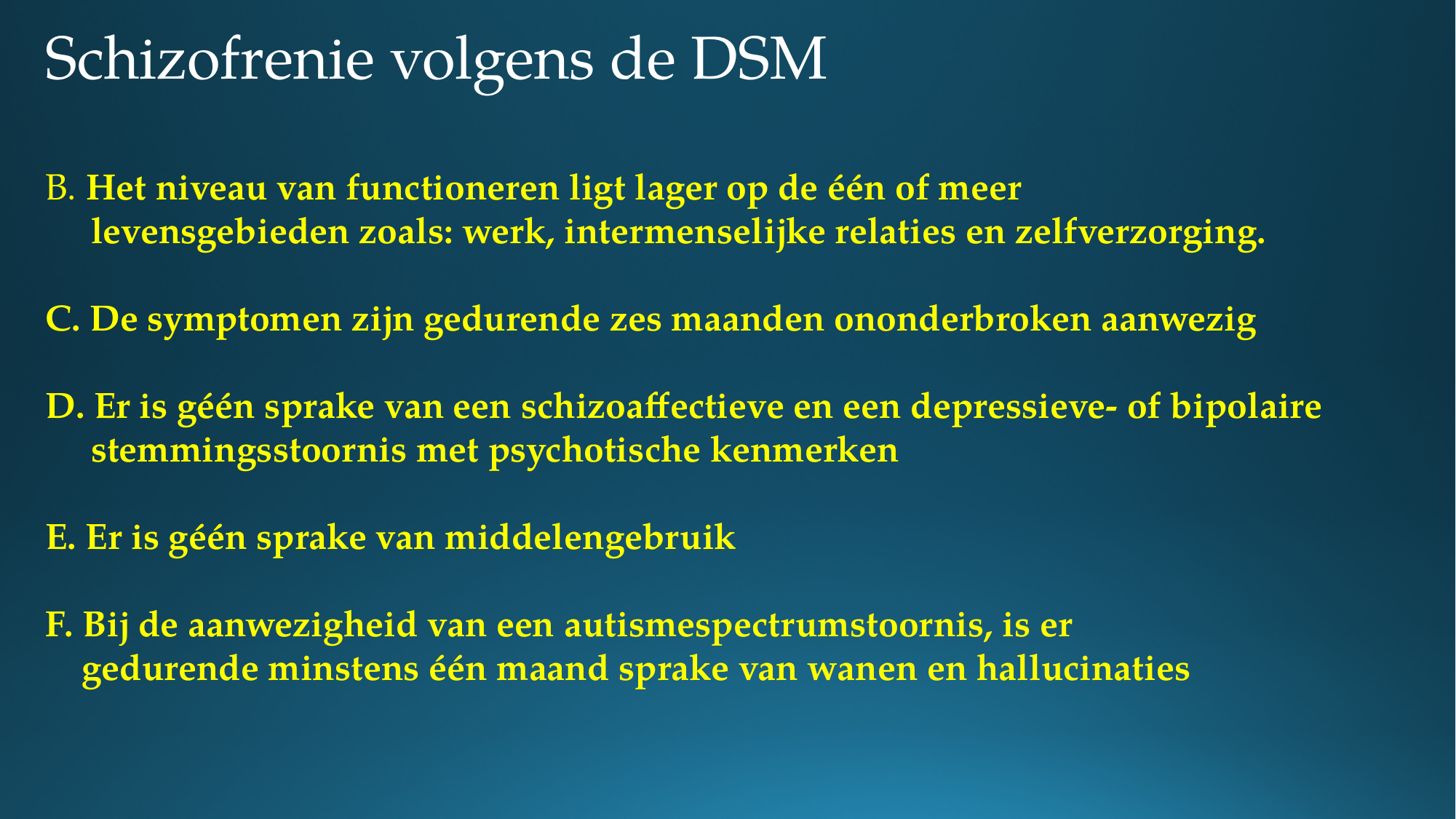

Schizofrenie volgens de DSM

B. Het niveau van functioneren ligt lager op de één of meer
     levensgebieden zoals: werk, intermenselijke relaties en zelfverzorging.

C. De symptomen zijn gedurende zes maanden ononderbroken aanwezig

D. Er is géén sprake van een schizoaffectieve en een depressieve- of bipolaire
     stemmingsstoornis met psychotische kenmerken

E. Er is géén sprake van middelengebruik

F. Bij de aanwezigheid van een autismespectrumstoornis, is er
    gedurende minstens één maand sprake van wanen en hallucinaties